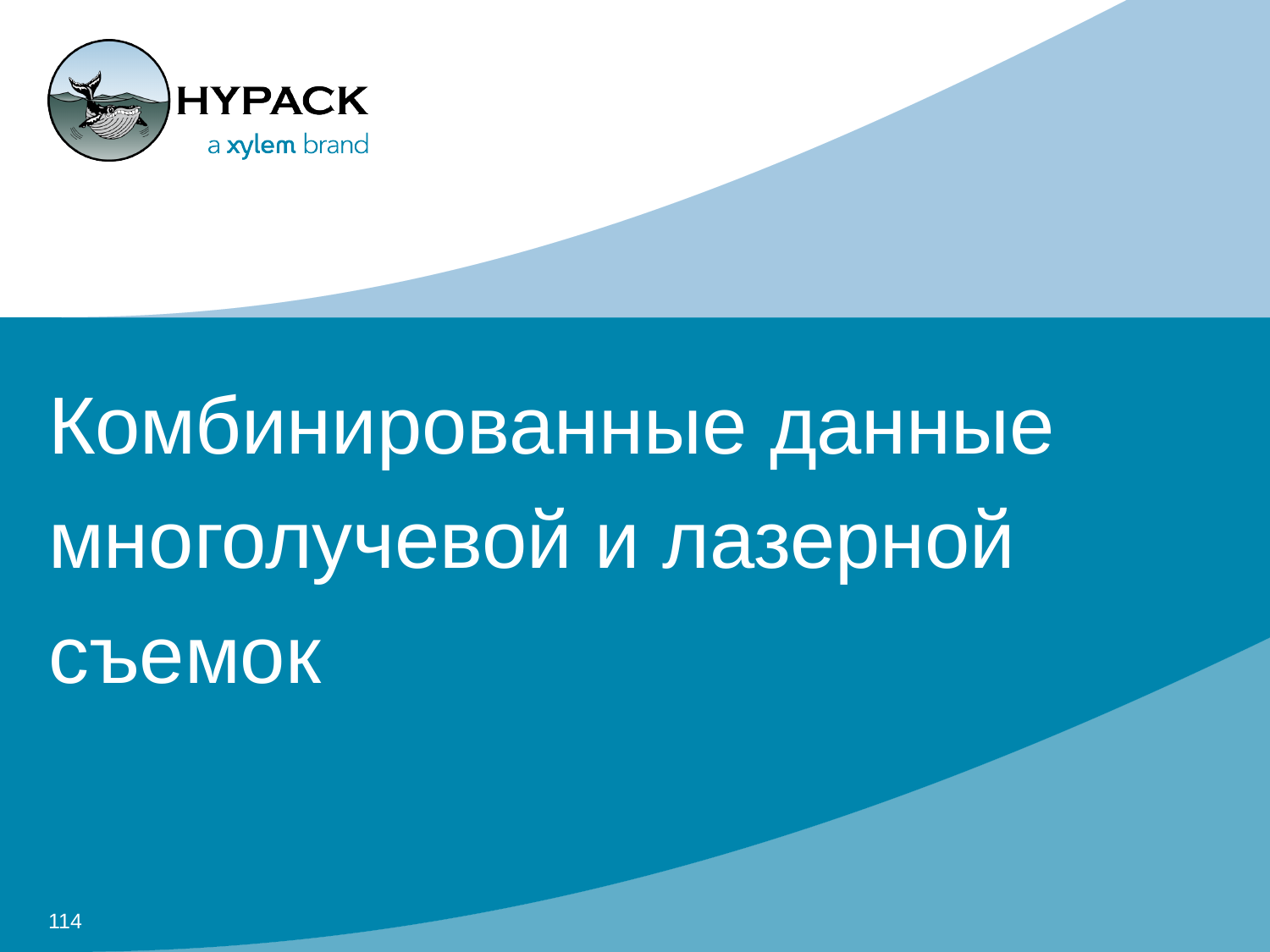

# Комбинированные данные многолучевой и лазерной съемок
114